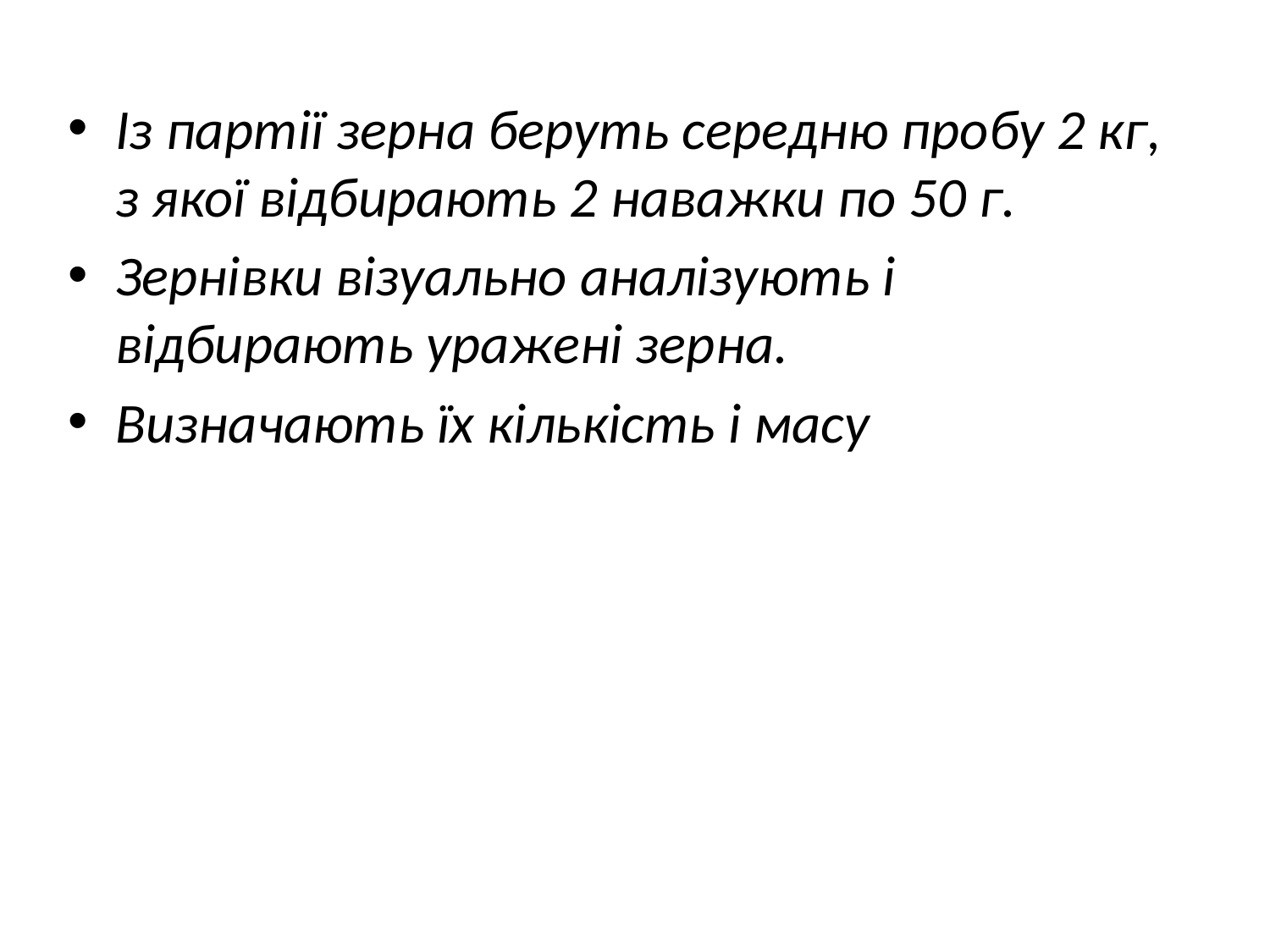

Із партії зерна беруть середню пробу 2 кг, з якої відбирають 2 наважки по 50 г.
Зернівки візуально аналізують і відбирають уражені зерна.
Визначають їх кількість і масу